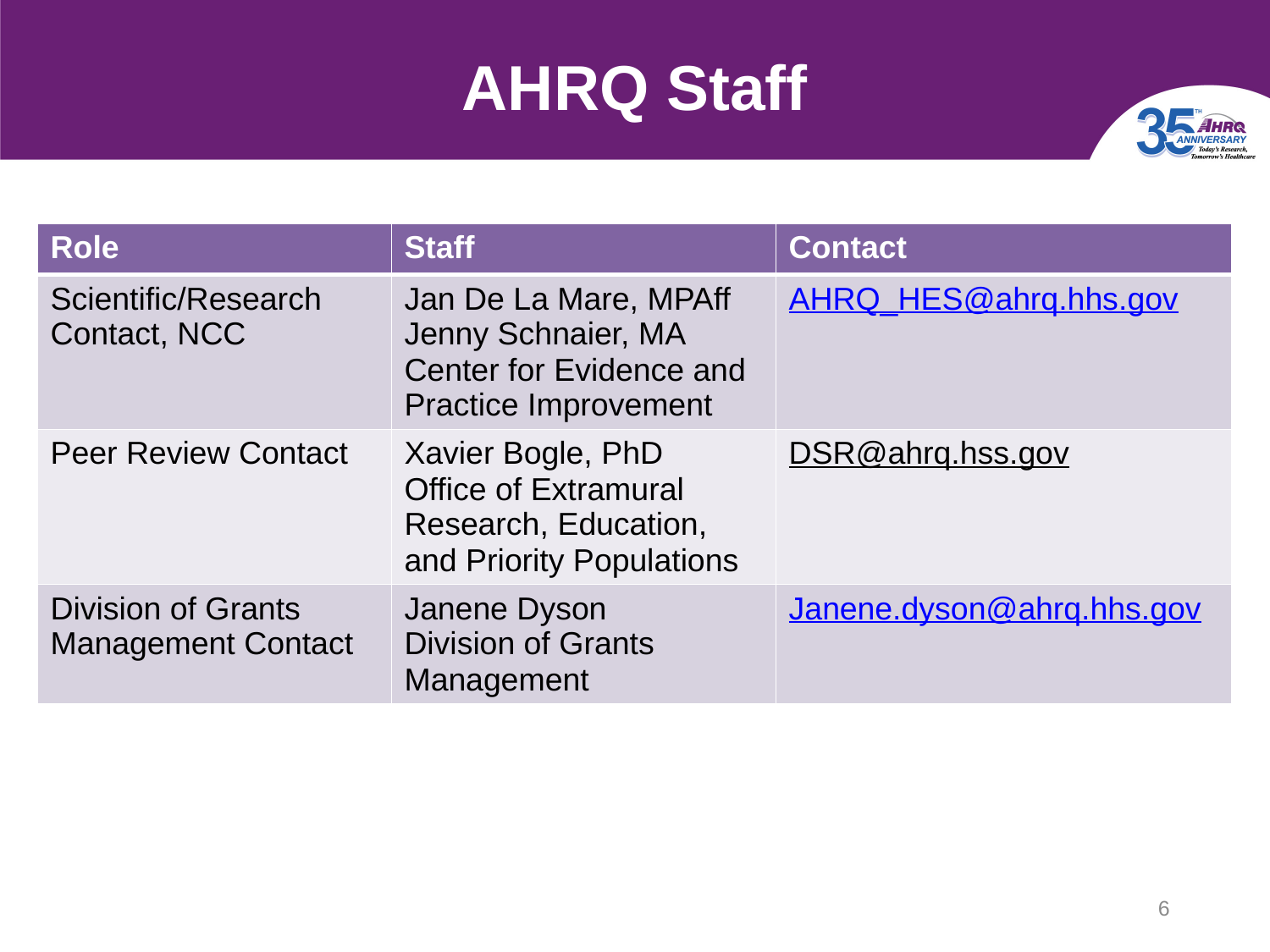

# AHRQ Staff
| Role | Staff | Contact |
| --- | --- | --- |
| Scientific/Research Contact, NCC | Jan De La Mare, MPAff Jenny Schnaier, MA Center for Evidence and Practice Improvement | AHRQ\_HES@ahrq.hhs.gov |
| Peer Review Contact | Xavier Bogle, PhD Office of Extramural Research, Education, and Priority Populations | DSR@ahrq.hss.gov |
| Division of Grants Management Contact | Janene Dyson Division of Grants Management | Janene.dyson@ahrq.hhs.gov |
6